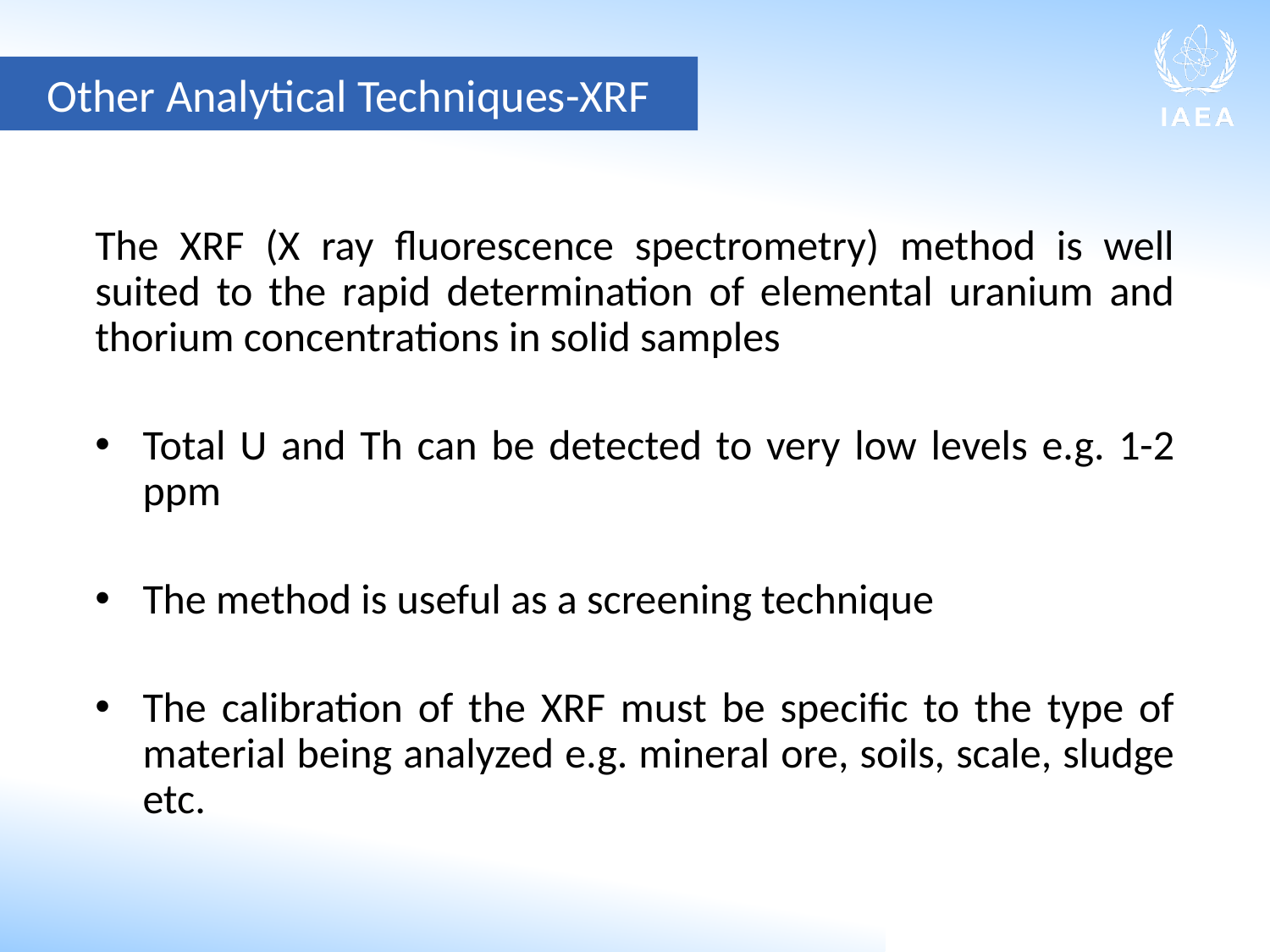

Other Analytical Techniques-XRF
The XRF (X ray fluorescence spectrometry) method is well suited to the rapid determination of elemental uranium and thorium concentrations in solid samples

Total U and Th can be detected to very low levels e.g. 1-2 ppm

The method is useful as a screening technique

The calibration of the XRF must be specific to the type of material being analyzed e.g. mineral ore, soils, scale, sludge etc.